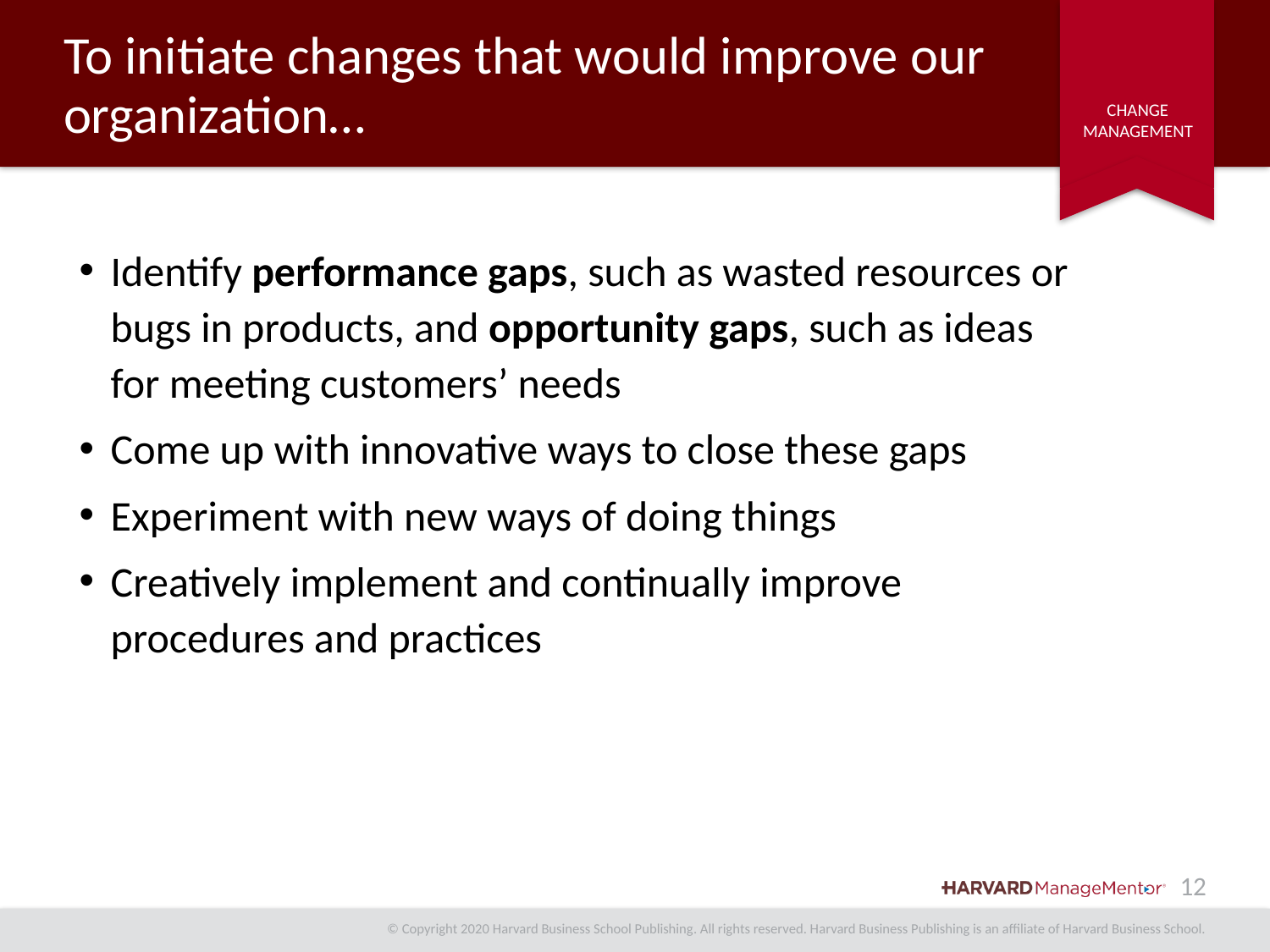

# To initiate changes that would improve our organization…
Identify performance gaps, such as wasted resources or bugs in products, and opportunity gaps, such as ideas for meeting customers’ needs
Come up with innovative ways to close these gaps
Experiment with new ways of doing things
Creatively implement and continually improve procedures and practices